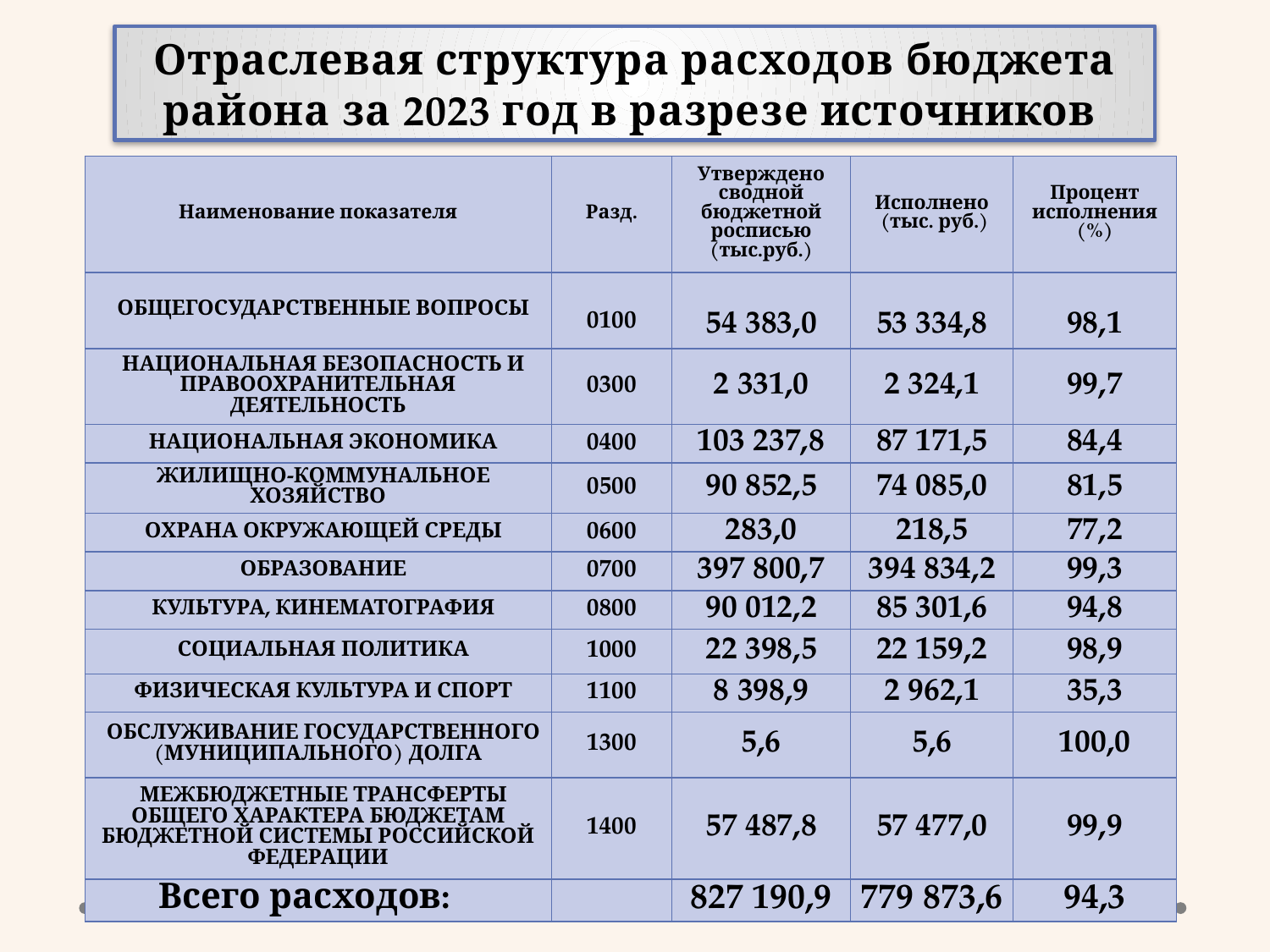

Отраслевая структура расходов бюджета района за 2023 год в разрезе источников
| Наименование показателя | Разд. | Утверждено сводной бюджетной росписью (тыс.руб.) | Исполнено (тыс. руб.) | Процент исполнения (%) |
| --- | --- | --- | --- | --- |
| ОБЩЕГОСУДАРСТВЕННЫЕ ВОПРОСЫ | 0100 | 54 383,0 | 53 334,8 | 98,1 |
| НАЦИОНАЛЬНАЯ БЕЗОПАСНОСТЬ И ПРАВООХРАНИТЕЛЬНАЯ ДЕЯТЕЛЬНОСТЬ | 0300 | 2 331,0 | 2 324,1 | 99,7 |
| НАЦИОНАЛЬНАЯ ЭКОНОМИКА | 0400 | 103 237,8 | 87 171,5 | 84,4 |
| ЖИЛИЩНО-КОММУНАЛЬНОЕ ХОЗЯЙСТВО | 0500 | 90 852,5 | 74 085,0 | 81,5 |
| ОХРАНА ОКРУЖАЮЩЕЙ СРЕДЫ | 0600 | 283,0 | 218,5 | 77,2 |
| ОБРАЗОВАНИЕ | 0700 | 397 800,7 | 394 834,2 | 99,3 |
| КУЛЬТУРА, КИНЕМАТОГРАФИЯ | 0800 | 90 012,2 | 85 301,6 | 94,8 |
| СОЦИАЛЬНАЯ ПОЛИТИКА | 1000 | 22 398,5 | 22 159,2 | 98,9 |
| ФИЗИЧЕСКАЯ КУЛЬТУРА И СПОРТ | 1100 | 8 398,9 | 2 962,1 | 35,3 |
| ОБСЛУЖИВАНИЕ ГОСУДАРСТВЕННОГО (МУНИЦИПАЛЬНОГО) ДОЛГА | 1300 | 5,6 | 5,6 | 100,0 |
| МЕЖБЮДЖЕТНЫЕ ТРАНСФЕРТЫ ОБЩЕГО ХАРАКТЕРА БЮДЖЕТАМ БЮДЖЕТНОЙ СИСТЕМЫ РОССИЙСКОЙ ФЕДЕРАЦИИ | 1400 | 57 487,8 | 57 477,0 | 99,9 |
| Всего расходов: |  | 827 190,9 | 779 873,6 | 94,3 |